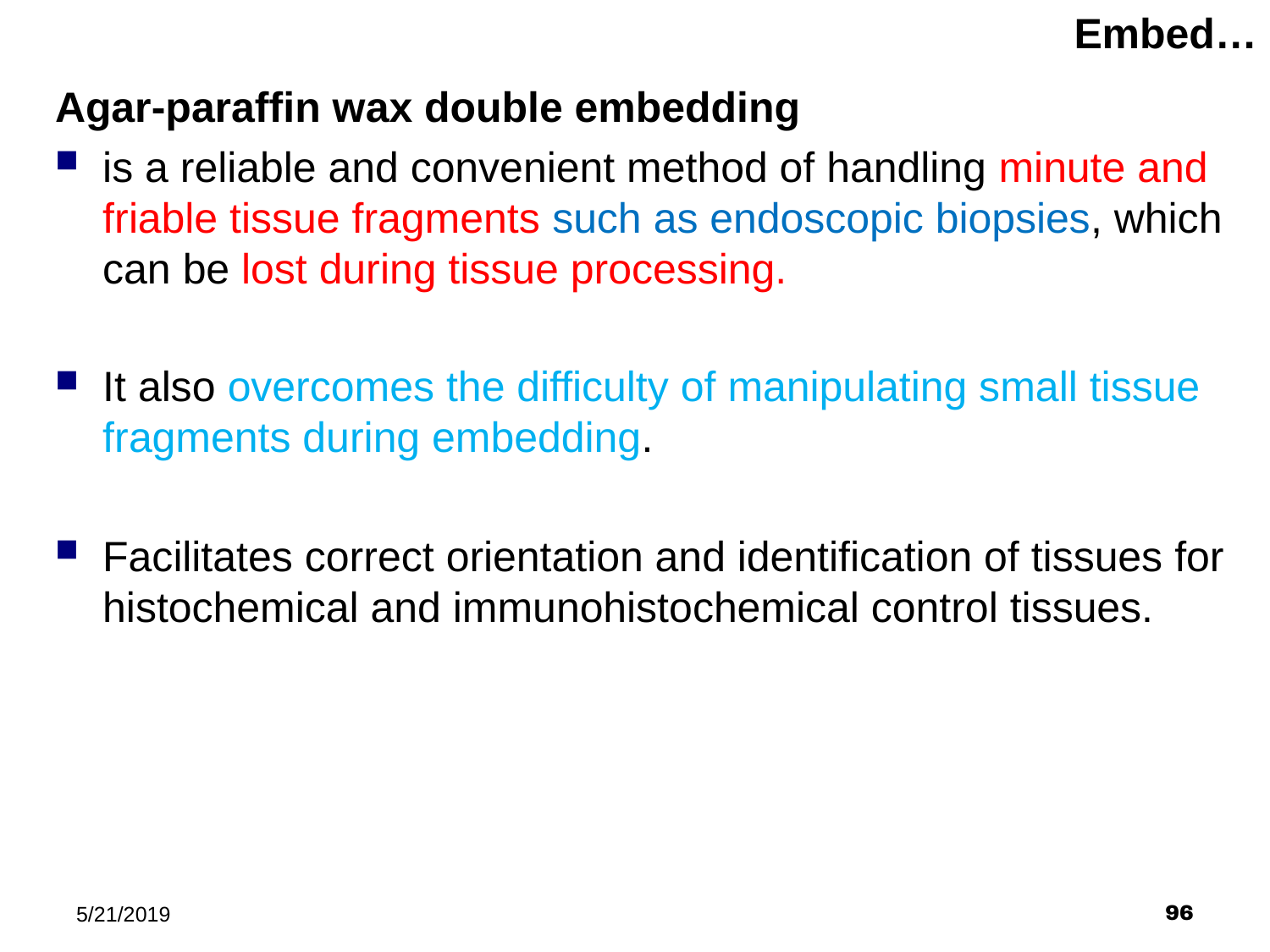

# Embed…
Agar-paraffin wax double embedding
is a reliable and convenient method of handling minute and friable tissue fragments such as endoscopic biopsies, which can be lost during tissue processing.

It also overcomes the difficulty of manipulating small tissue fragments during embedding.

Facilitates correct orientation and identification of tissues for histochemical and immunohistochemical control tissues.
5/21/2019
96